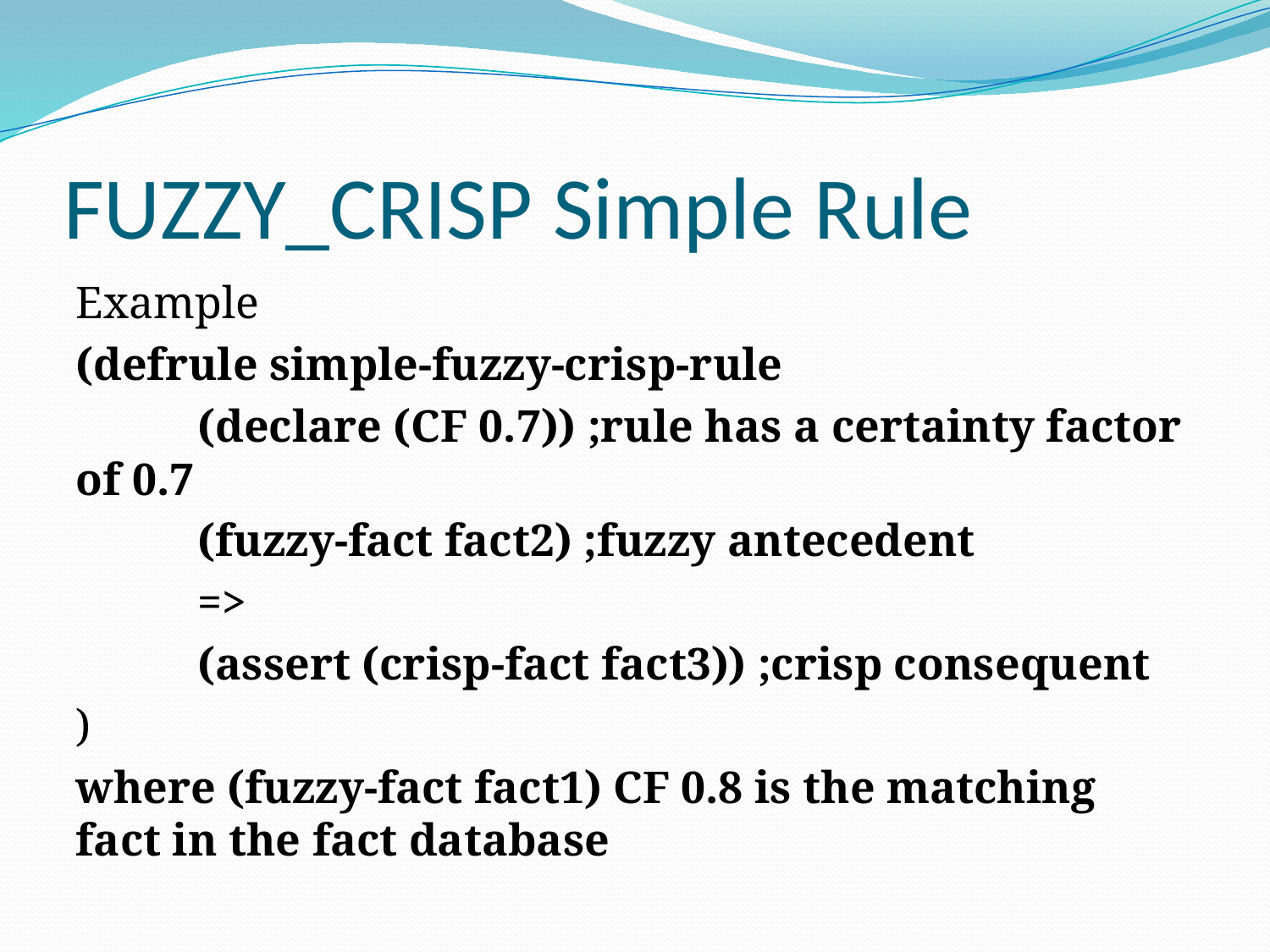

# FUZZY_CRISP Simple Rule
Example
(defrule simple-fuzzy-crisp-rule
	(declare (CF 0.7)) ;rule has a certainty factor of 0.7
	(fuzzy-fact fact2) ;fuzzy antecedent
	=>
	(assert (crisp-fact fact3)) ;crisp consequent
)
where (fuzzy-fact fact1) CF 0.8 is the matching fact in the fact database